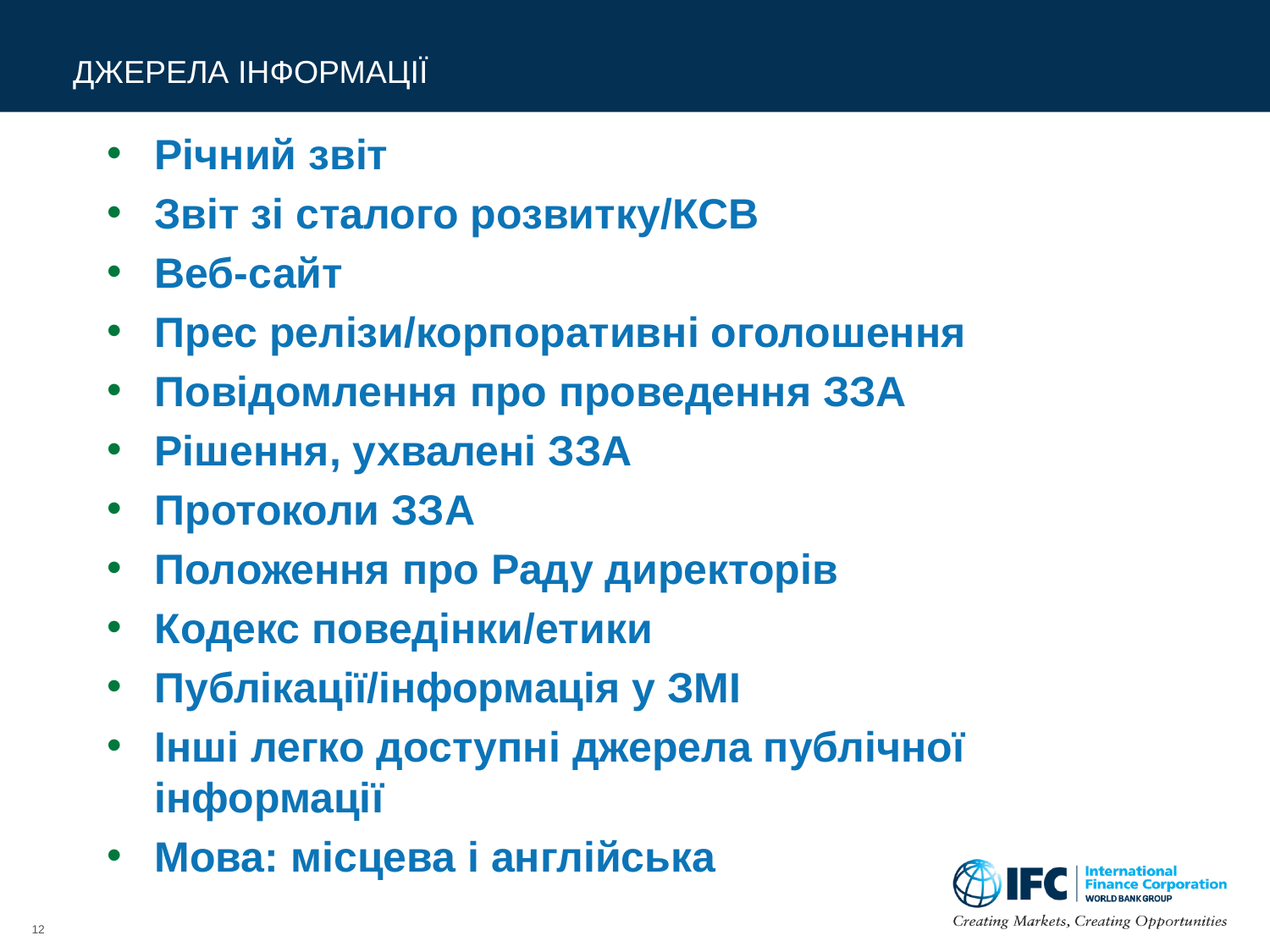

# Джерела інформації
Річний звіт
Звіт зі сталого розвитку/КСВ
Веб-сайт
Прес релізи/корпоративні оголошення
Повідомлення про проведення ЗЗА
Рішення, ухвалені ЗЗА
Протоколи ЗЗА
Положення про Раду директорів
Кодекс поведінки/етики
Публікації/інформація у ЗМІ
Інші легко доступні джерела публічної інформації
Мова: місцева і англійська
12